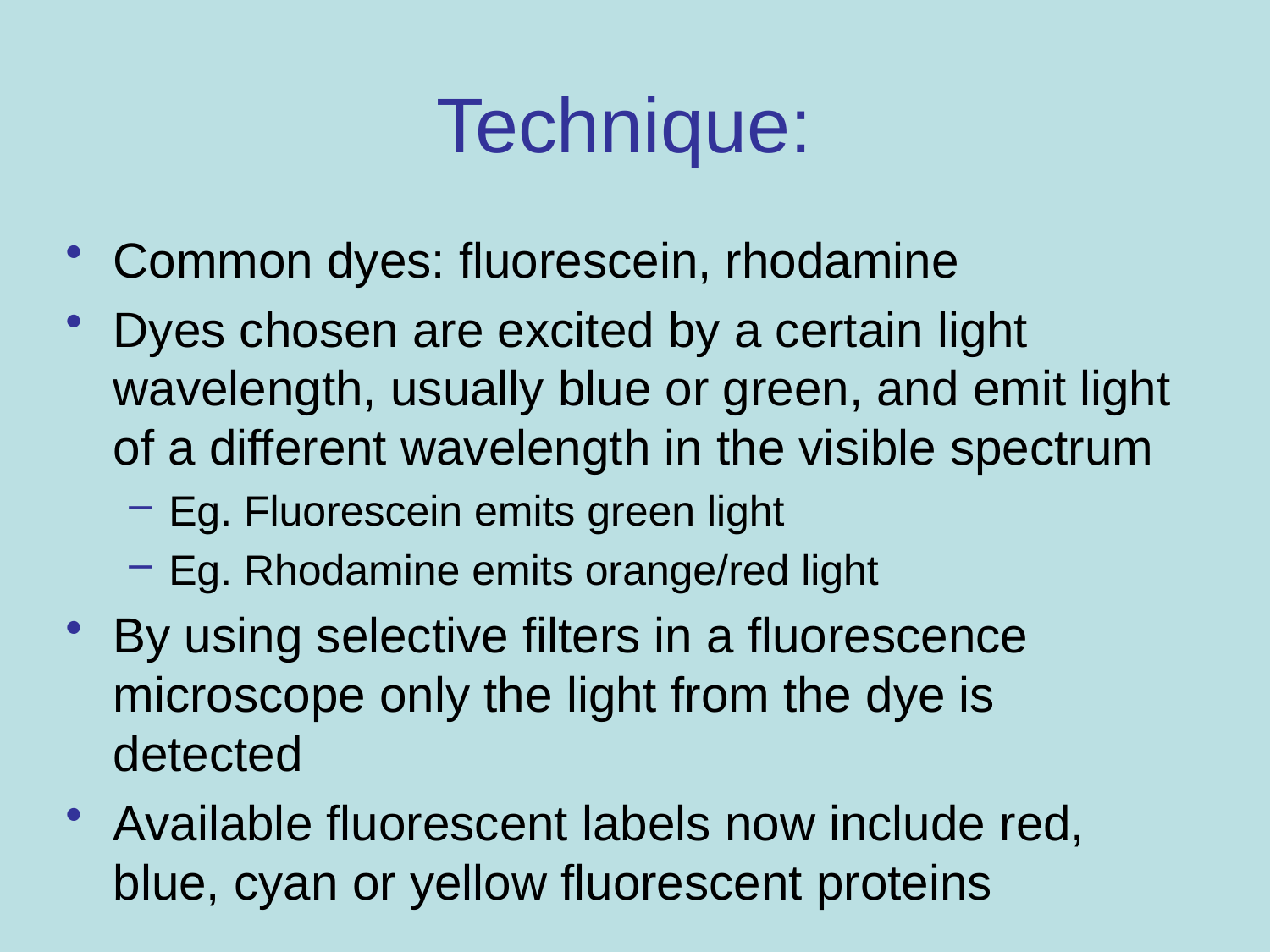

# Technique:
Common dyes: fluorescein, rhodamine
Dyes chosen are excited by a certain light wavelength, usually blue or green, and emit light of a different wavelength in the visible spectrum
Eg. Fluorescein emits green light
Eg. Rhodamine emits orange/red light
By using selective filters in a fluorescence microscope only the light from the dye is detected
Available fluorescent labels now include red, blue, cyan or yellow fluorescent proteins